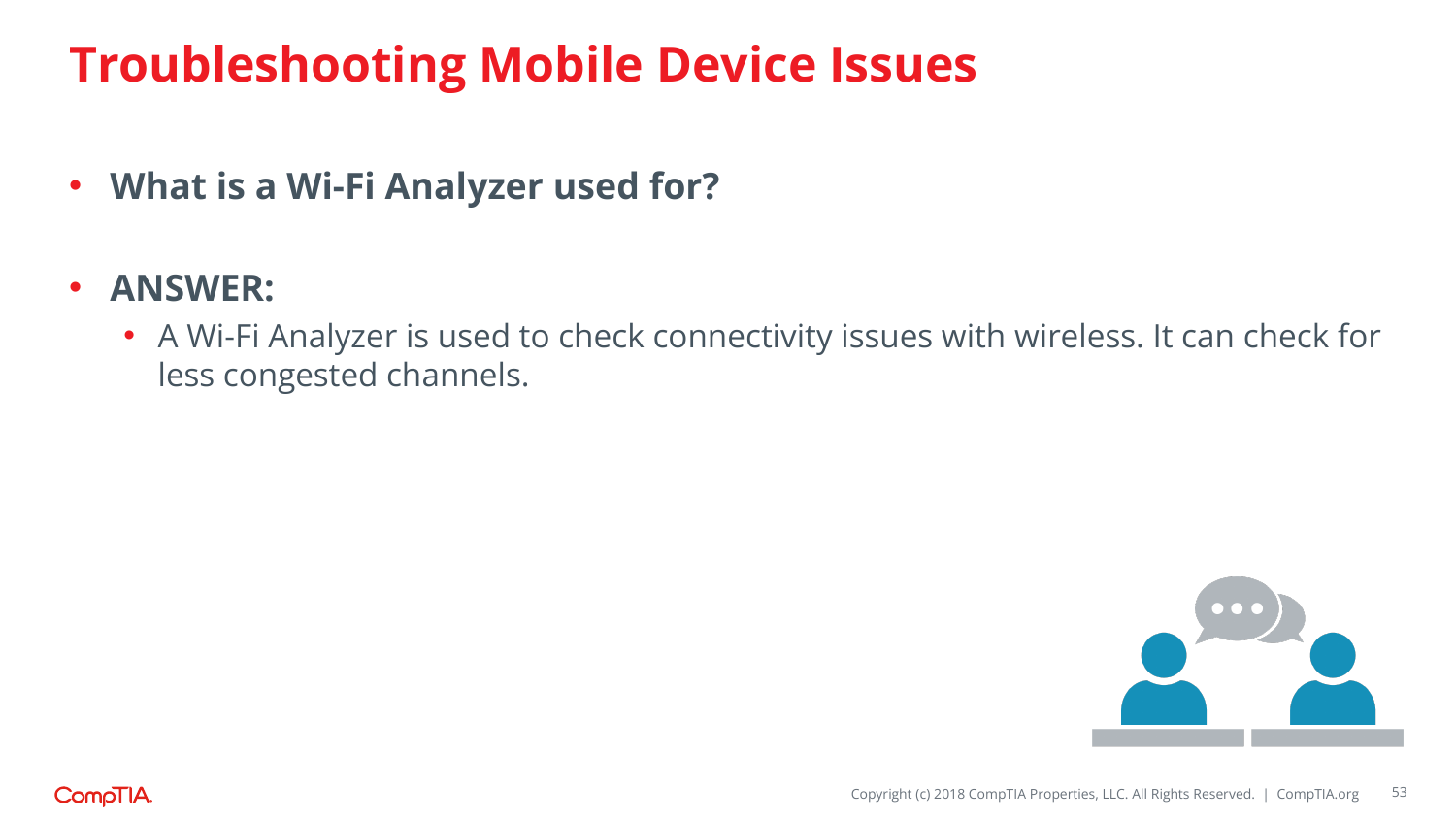

# Troubleshooting Mobile Device Issues
What is a Wi-Fi Analyzer used for?

ANSWER:
A Wi-Fi Analyzer is used to check connectivity issues with wireless. It can check for less congested channels.
53